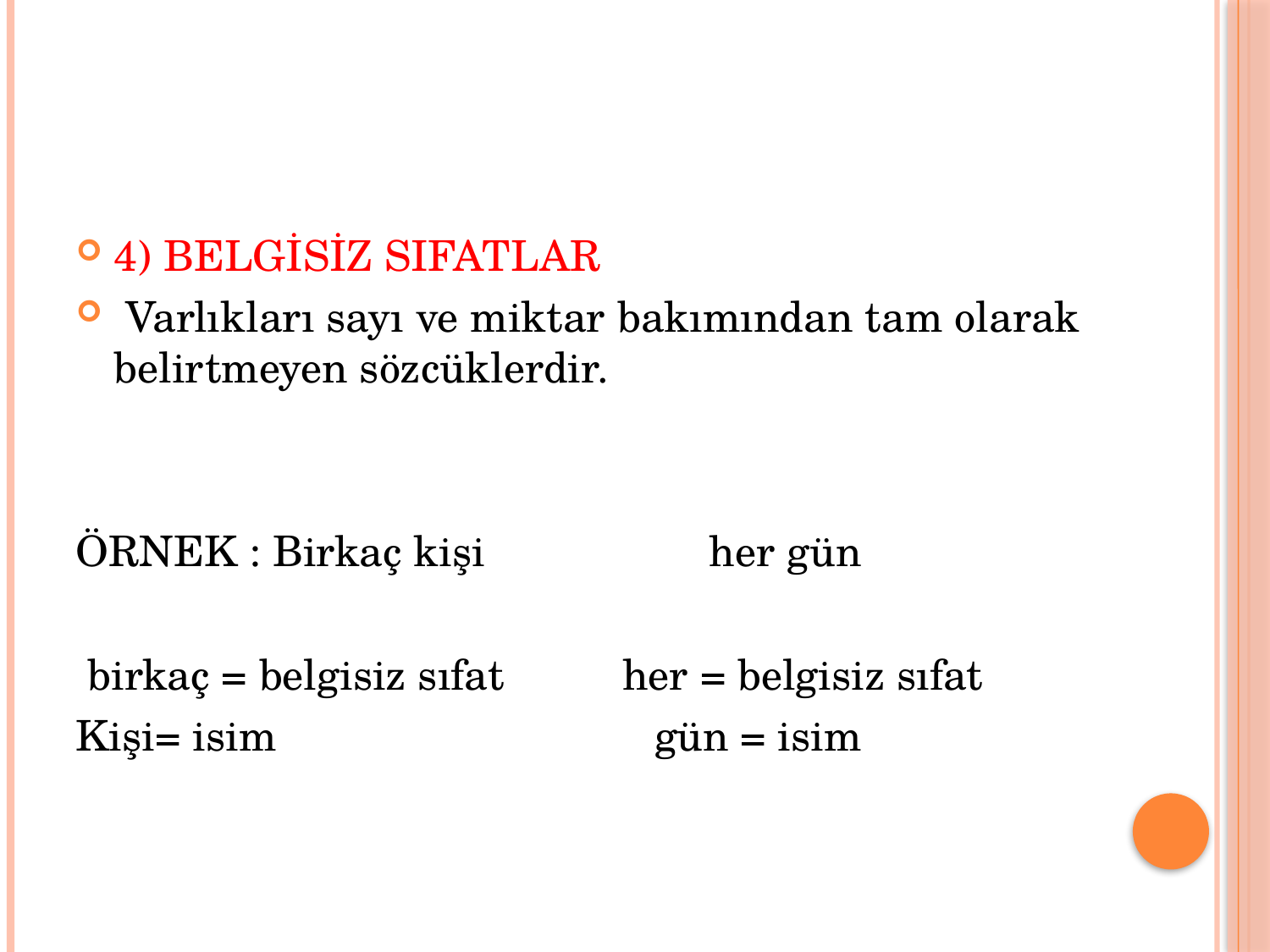

#
4) BELGİSİZ SIFATLAR
 Varlıkları sayı ve miktar bakımından tam olarak belirtmeyen sözcüklerdir.

ÖRNEK : Birkaç kişi                   her gün

 birkaç = belgisiz sıfat          her = belgisiz sıfat
Kişi= isim                                gün = isim